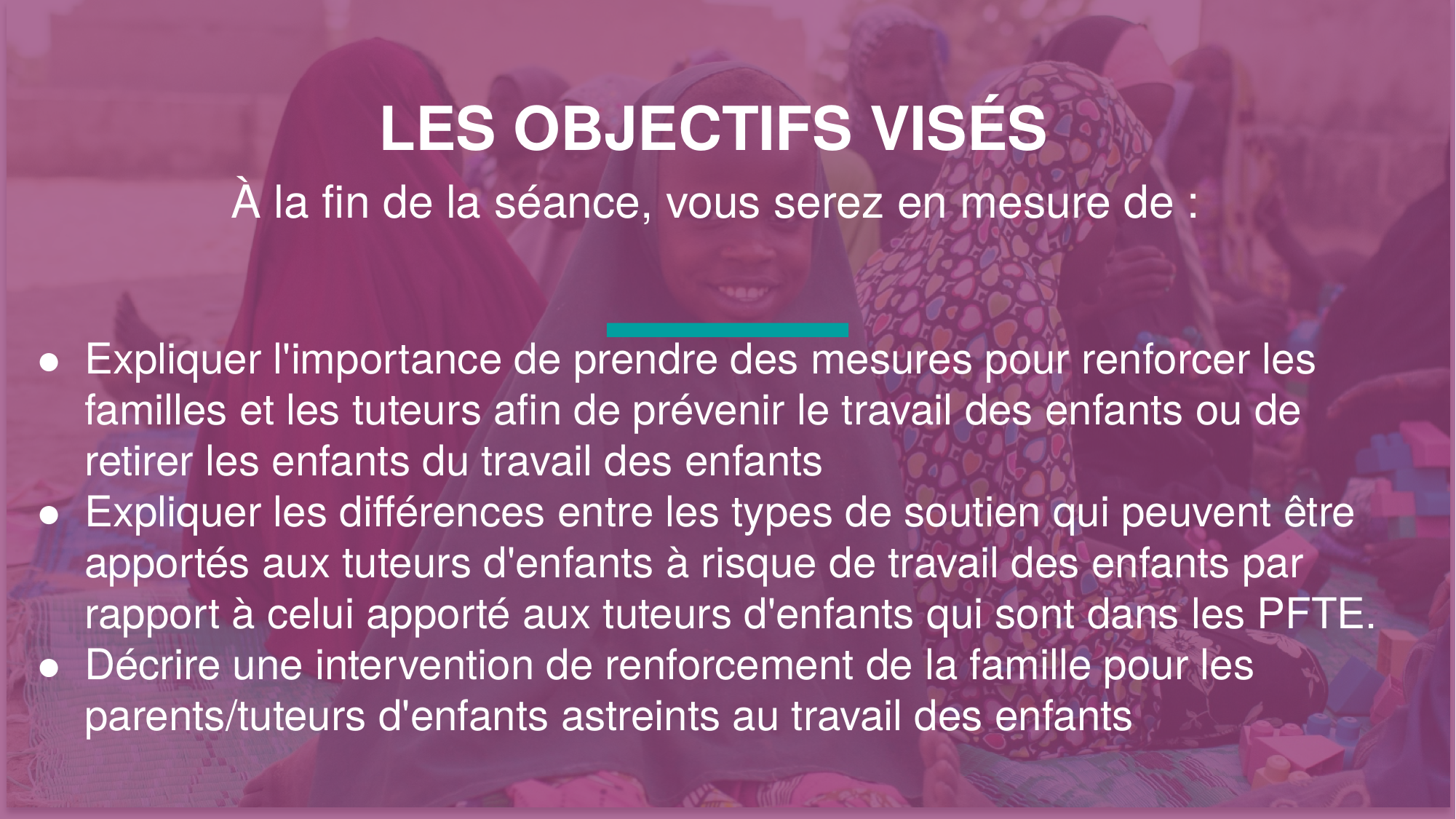

LES OBJECTIFS VISÉS
À la fin de la séance, vous serez en mesure de :

Expliquer l'importance de prendre des mesures pour renforcer les familles et les tuteurs afin de prévenir le travail des enfants ou de retirer les enfants du travail des enfants
Expliquer les différences entre les types de soutien qui peuvent être apportés aux tuteurs d'enfants à risque de travail des enfants par rapport à celui apporté aux tuteurs d'enfants qui sont dans les PFTE.
Décrire une intervention de renforcement de la famille pour les parents/tuteurs d'enfants astreints au travail des enfants